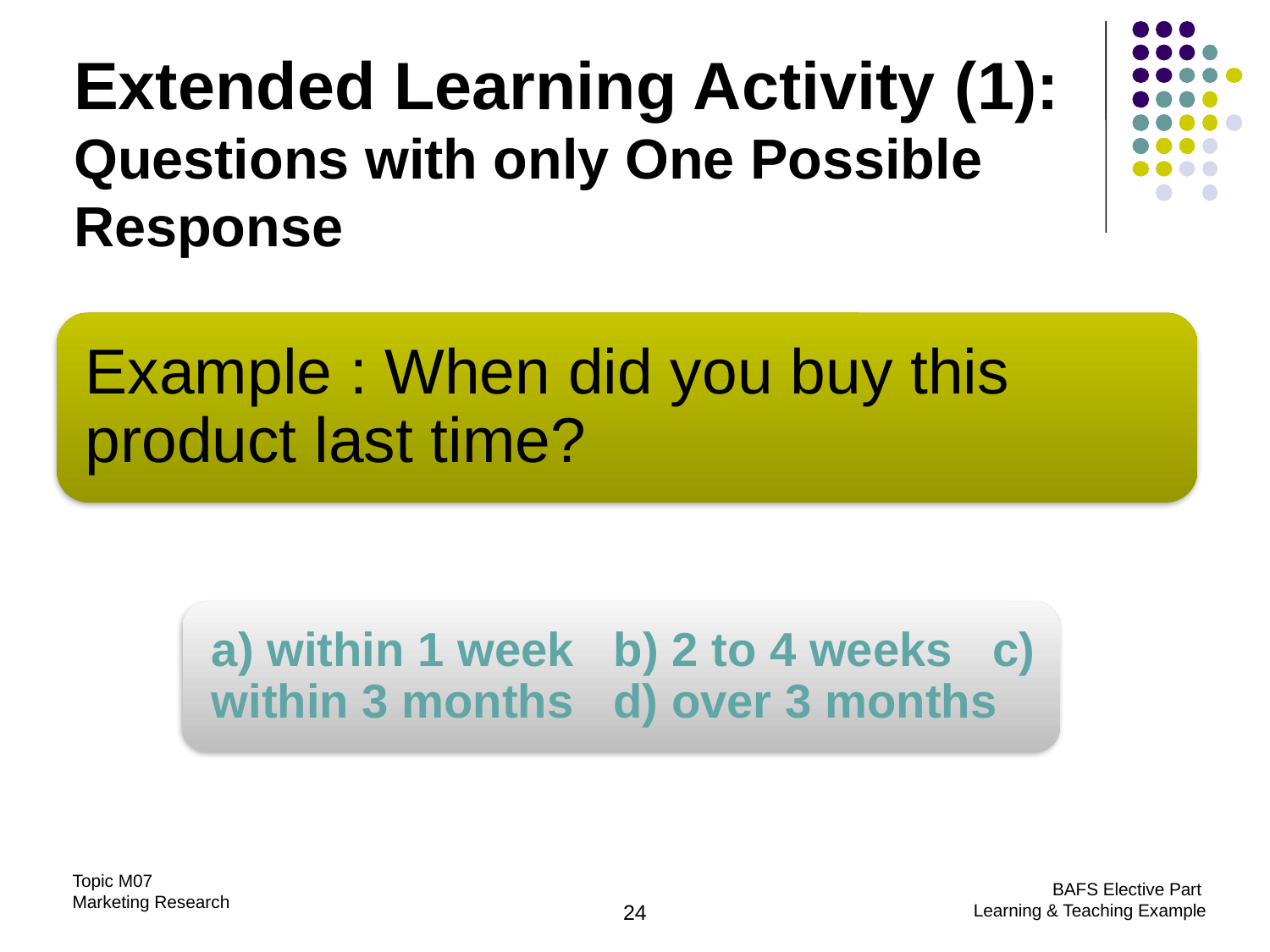

Extended Learning Activity (1): Questions with only One Possible Response

Example : When did you buy this product last time?
a) within 1 week   b) 2 to 4 weeks   c) within 3 months   d) over 3 months

24